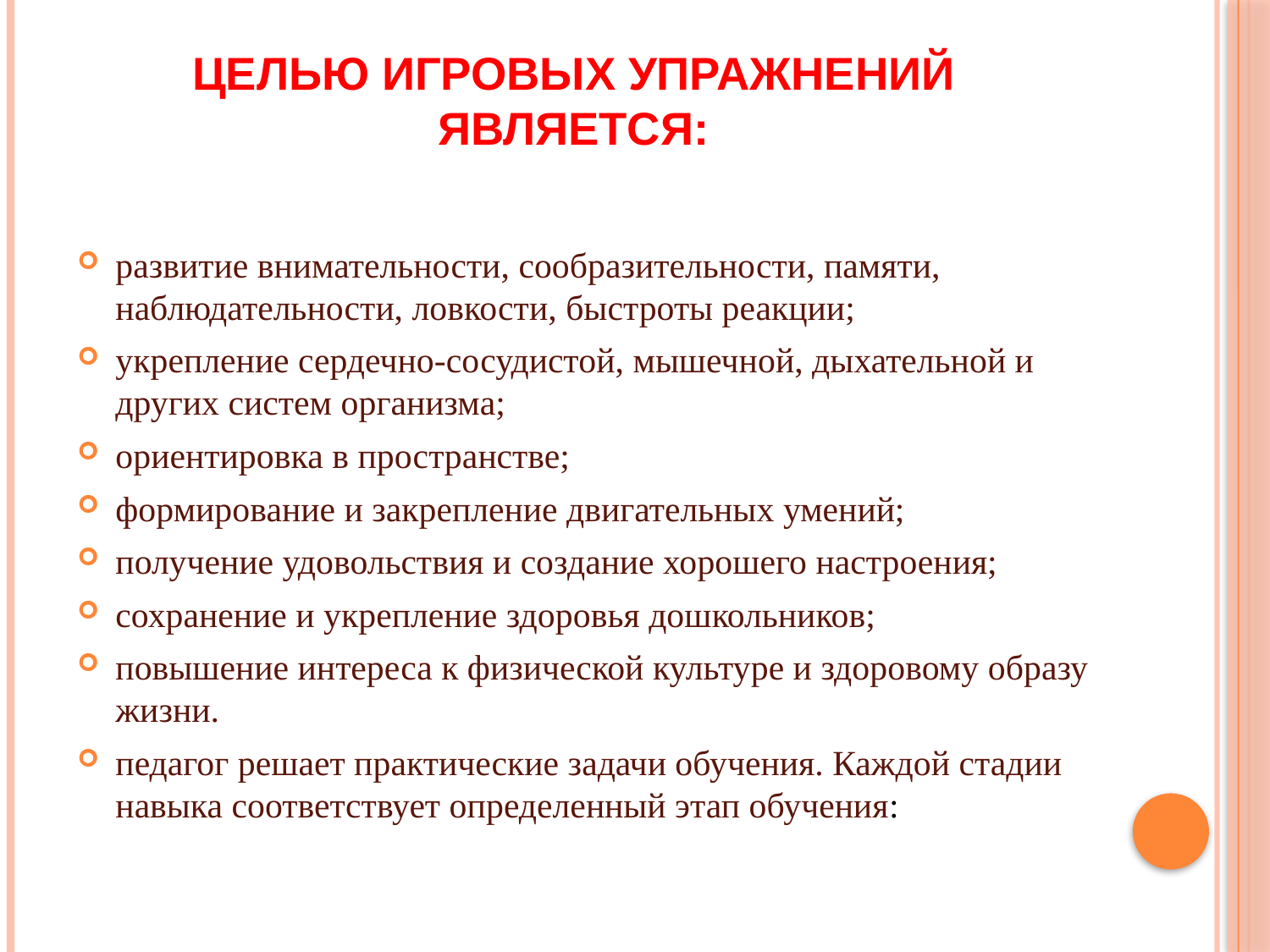

# Целью игровых упражнений является:
развитие внимательности, сообразительности, памяти, наблюдательности, ловкости, быстроты реакции;
укрепление сердечно-сосудистой, мышечной, дыхательной и других систем организма;
ориентировка в пространстве;
формирование и закрепление двигательных умений;
получение удовольствия и создание хорошего настроения;
сохранение и укрепление здоровья дошкольников;
повышение интереса к физической культуре и здоровому образу жизни.
педагог решает практические задачи обучения. Каждой стадии навыка соответствует определенный этап обучения: